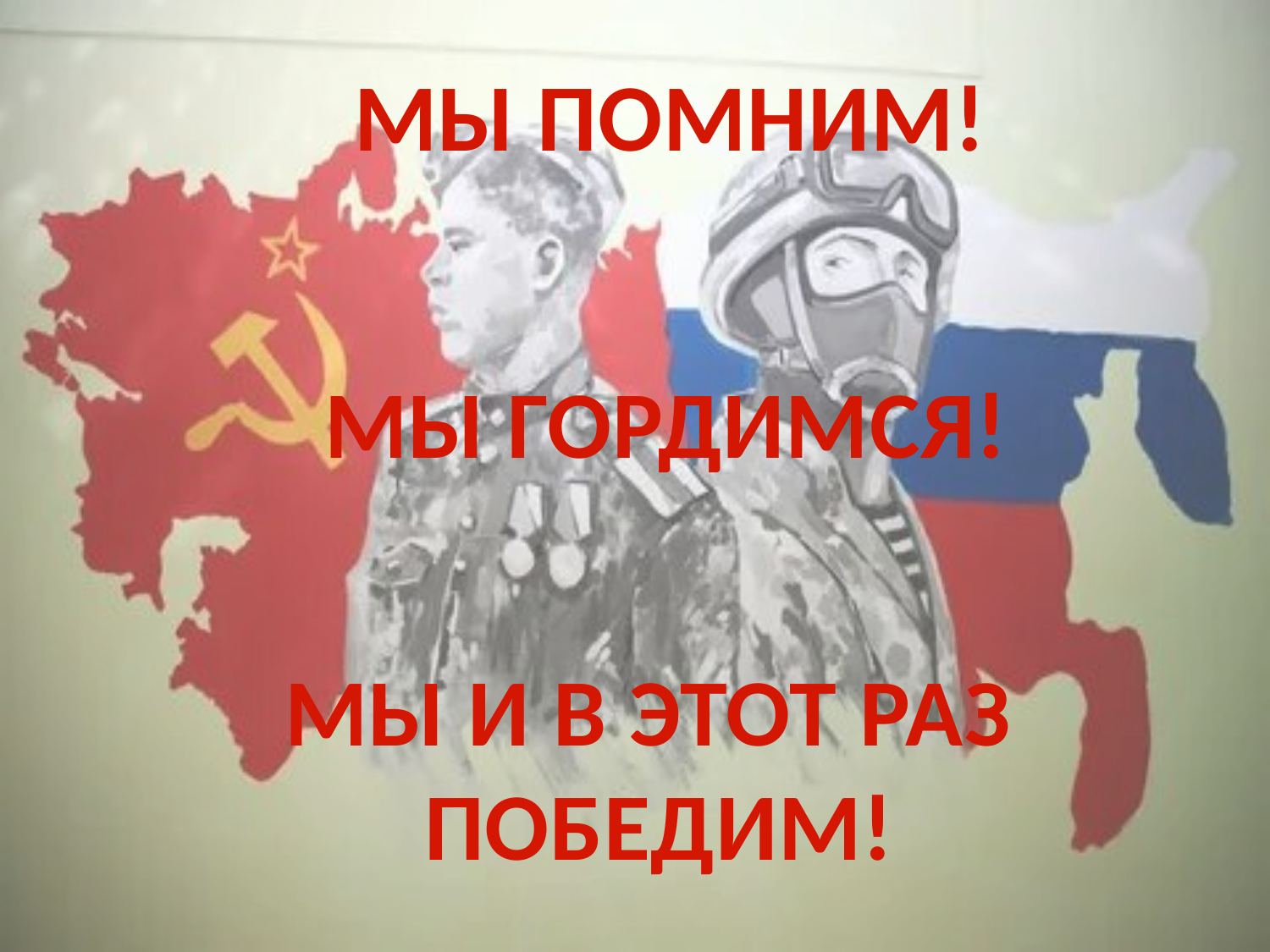

МЫ ПОМНИМ!
МЫ ГОРДИМСЯ!
МЫ И В ЭТОТ РАЗ
 ПОБЕДИМ!